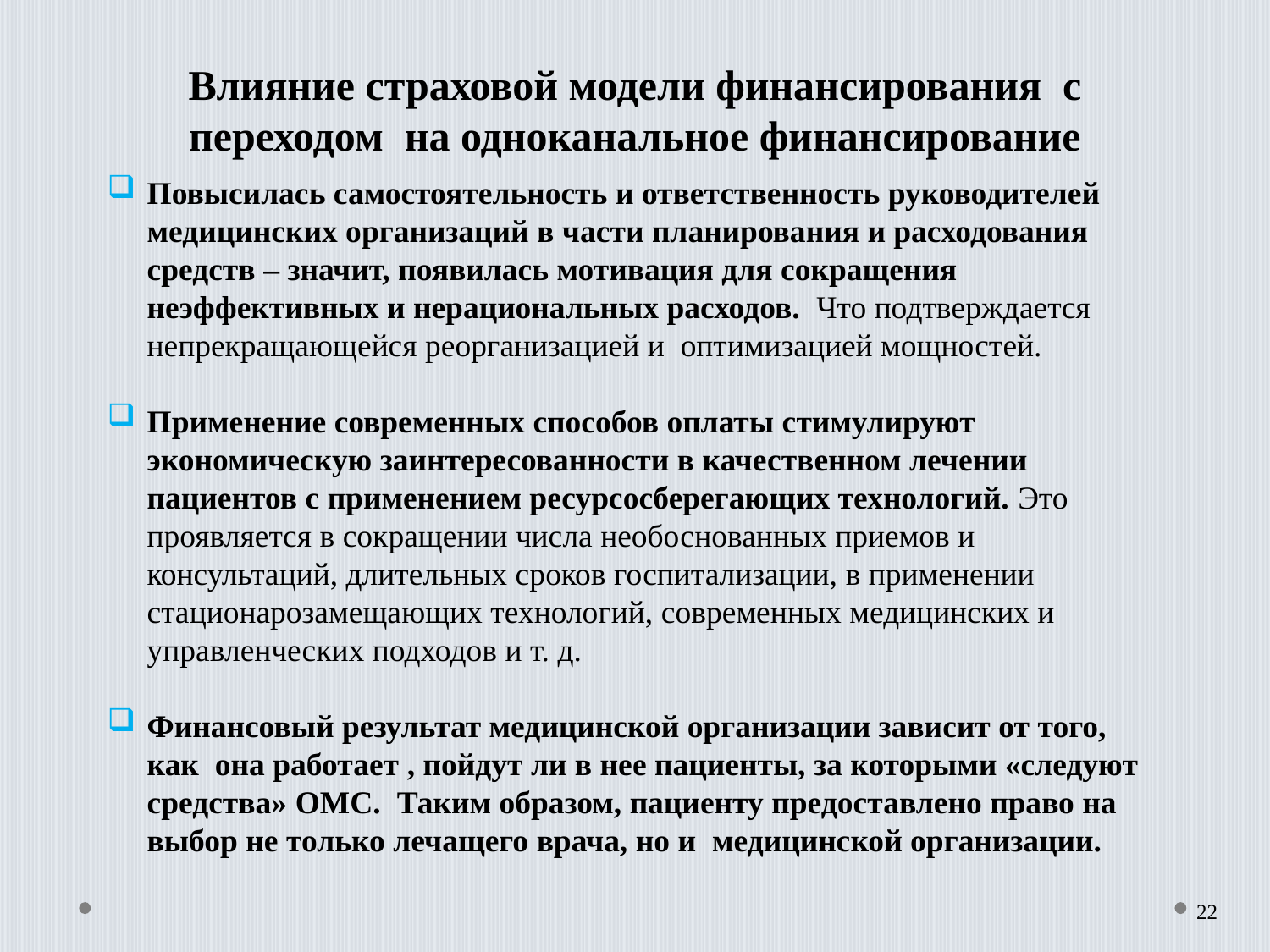

# Влияние страховой модели финансирования  с переходом  на одноканальное финансирование
Повысилась самостоятельность и ответственность руководителей медицинских организаций в части планирования и расходования средств – значит, появилась мотивация для сокращения неэффективных и нерациональных расходов.  Что подтверждается непрекращающейся реорганизацией и  оптимизацией мощностей.

Применение современных способов оплаты стимулируют экономическую заинтересованности в качественном лечении пациентов с применением ресурсосберегающих технологий. Это проявляется в сокращении числа необоснованных приемов и консультаций, длительных сроков госпитализации, в применении стационарозамещающих технологий, современных медицинских и управленческих подходов и т. д.

Финансовый результат медицинской организации зависит от того, как  она работает , пойдут ли в нее пациенты, за которыми «следуют средства» ОМС.  Таким образом, пациенту предоставлено право на выбор не только лечащего врача, но и  медицинской организации.
22